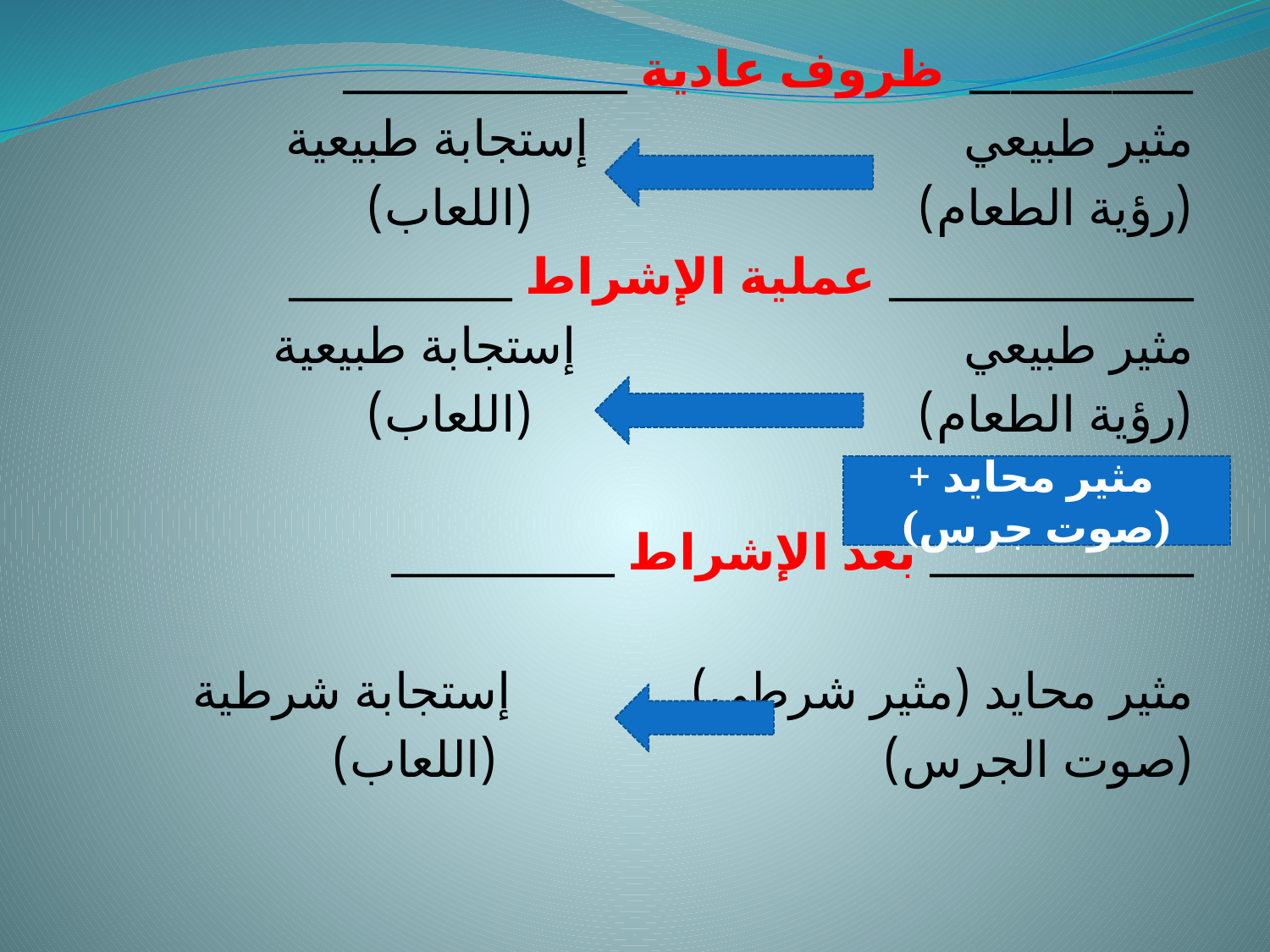

___________  ظروف عادية ______________
مثير طبيعي                             إستجابة طبيعية
(رؤية الطعام)                              (اللعاب)
_______________ عملية الإشراط ___________
مثير طبيعي                              إستجابة طبيعية
(رؤية الطعام)                              (اللعاب)

_____________ بعد الإشراط ___________

مثير محايد (مثير شرطي)              إستجابة شرطية
(صوت الجرس)                              (اللعاب)

+ مثير محايد
(صوت جرس)